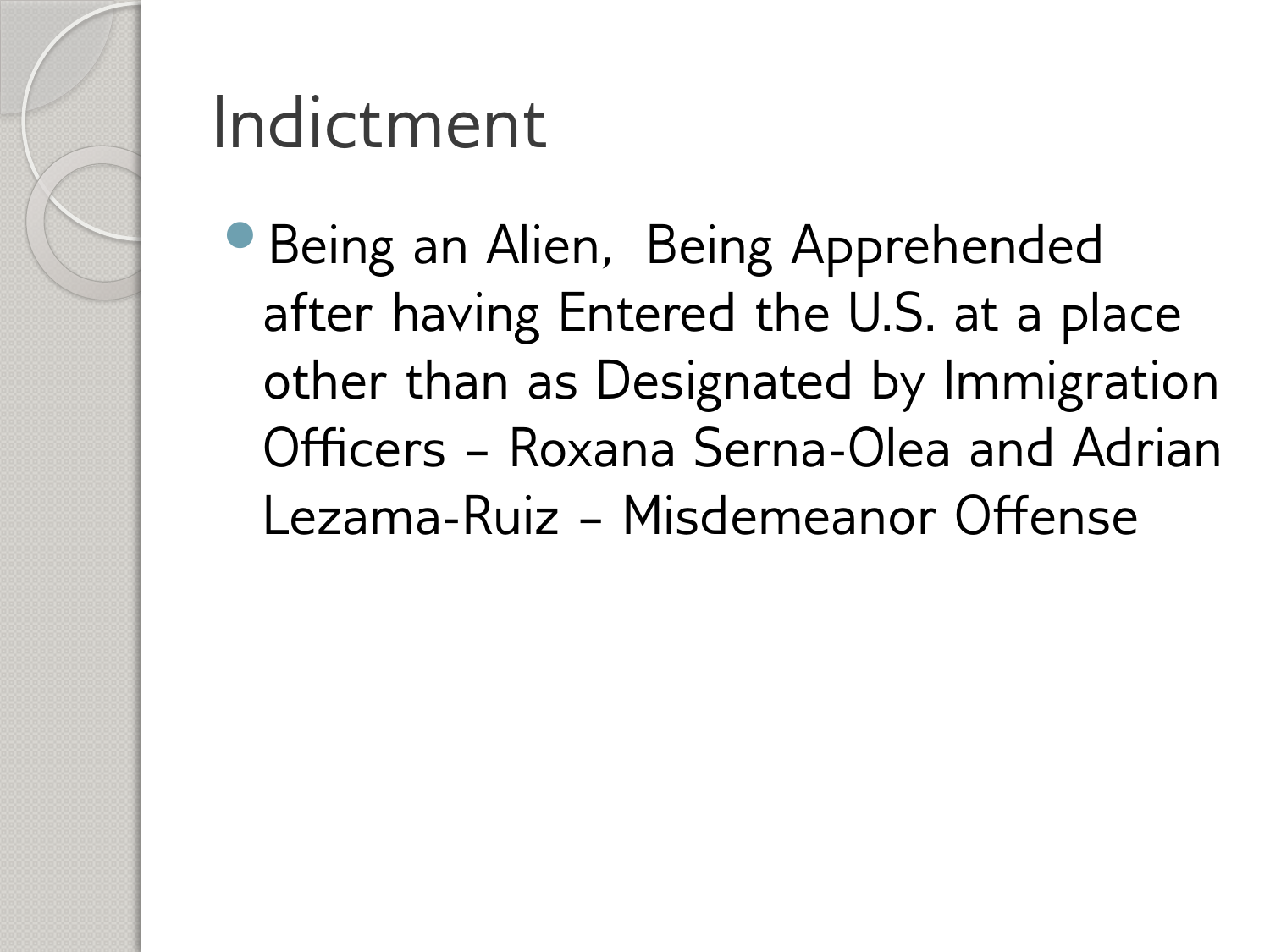

# Indictment
Being an Alien,  Being Apprehended after having Entered the U.S. at a place other than as Designated by Immigration Officers – Roxana Serna-Olea and Adrian Lezama-Ruiz – Misdemeanor Offense